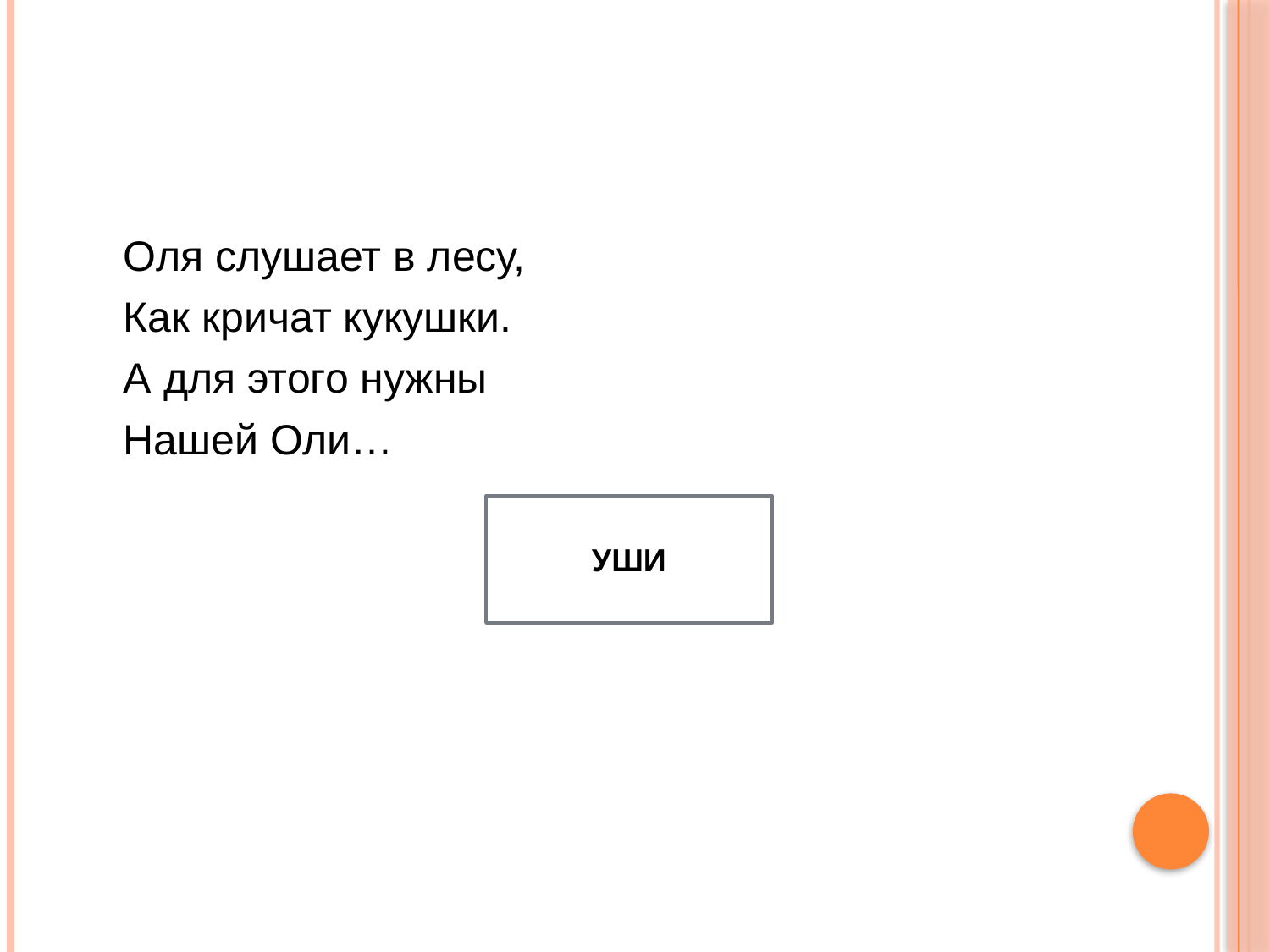

#
    Оля слушает в лесу,
    Как кричат кукушки.
    А для этого нужны
    Нашей Оли…
УШИ